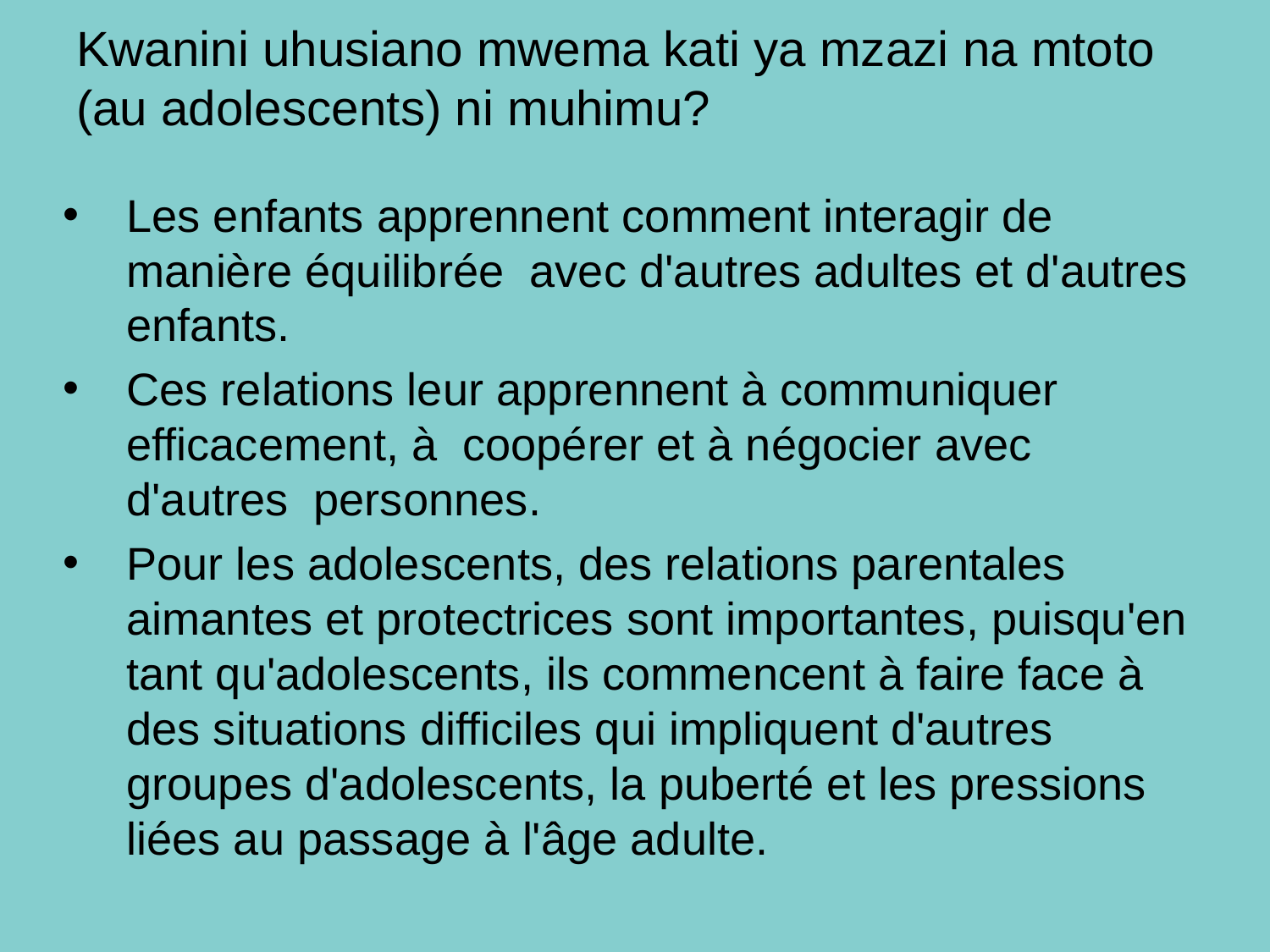

# Kwanini uhusiano mwema kati ya mzazi na mtoto (au adolescents) ni muhimu?
Les enfants apprennent comment interagir de manière équilibrée  avec d'autres adultes et d'autres enfants.
Ces relations leur apprennent à communiquer efficacement, à  coopérer et à négocier avec d'autres  personnes.
Pour les adolescents, des relations parentales aimantes et protectrices sont importantes, puisqu'en tant qu'adolescents, ils commencent à faire face à des situations difficiles qui impliquent d'autres groupes d'adolescents, la puberté et les pressions liées au passage à l'âge adulte.